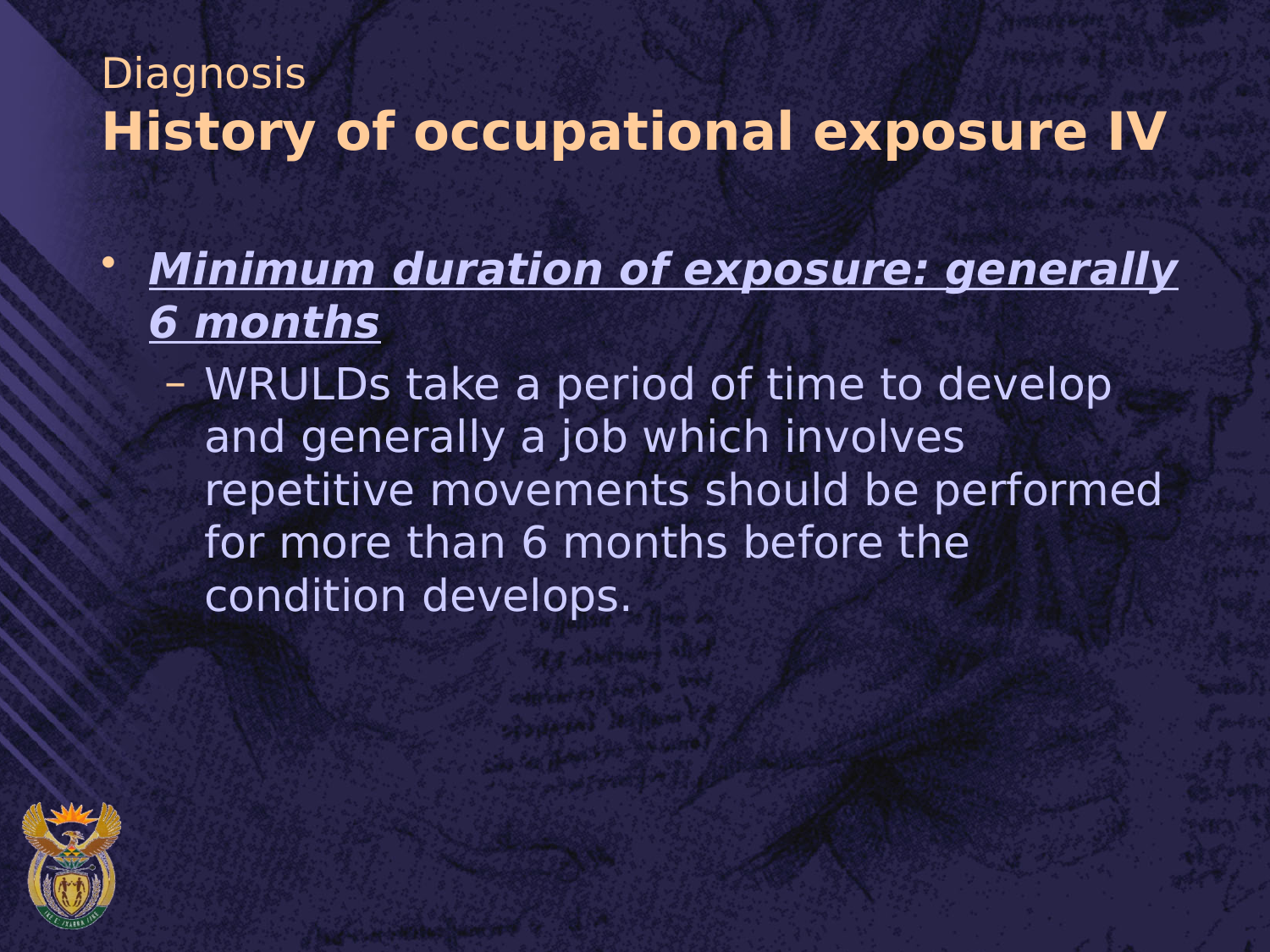

# Diagnosis History of occupational exposure IV
Minimum duration of exposure: generally 6 months
WRULDs take a period of time to develop and generally a job which involves repetitive movements should be performed for more than 6 months before the condition develops.